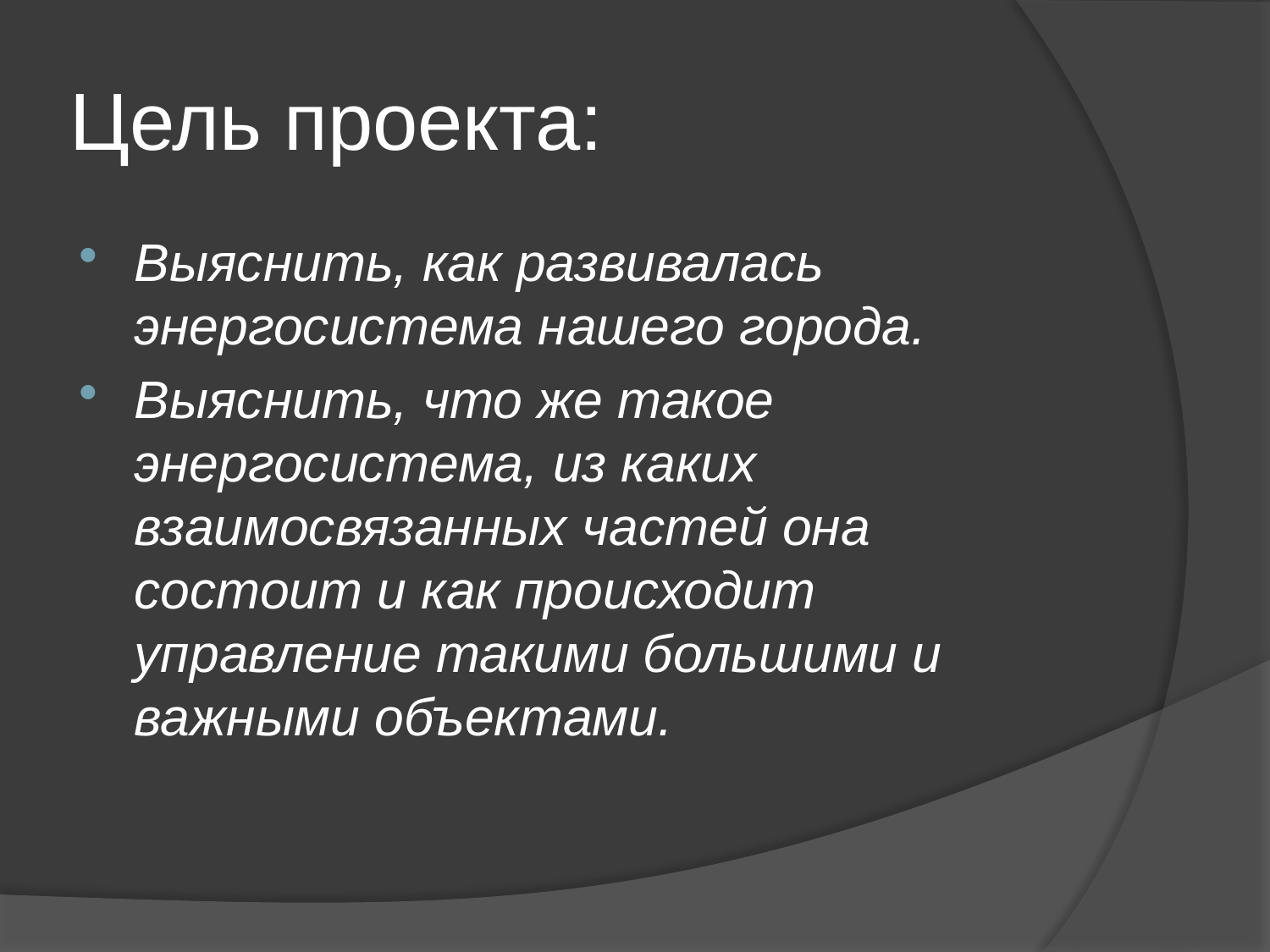

# Цель проекта:
Выяснить, как развивалась энергосистема нашего города.
Выяснить, что же такое энергосистема, из каких взаимосвязанных частей она состоит и как происходит управление такими большими и важными объектами.